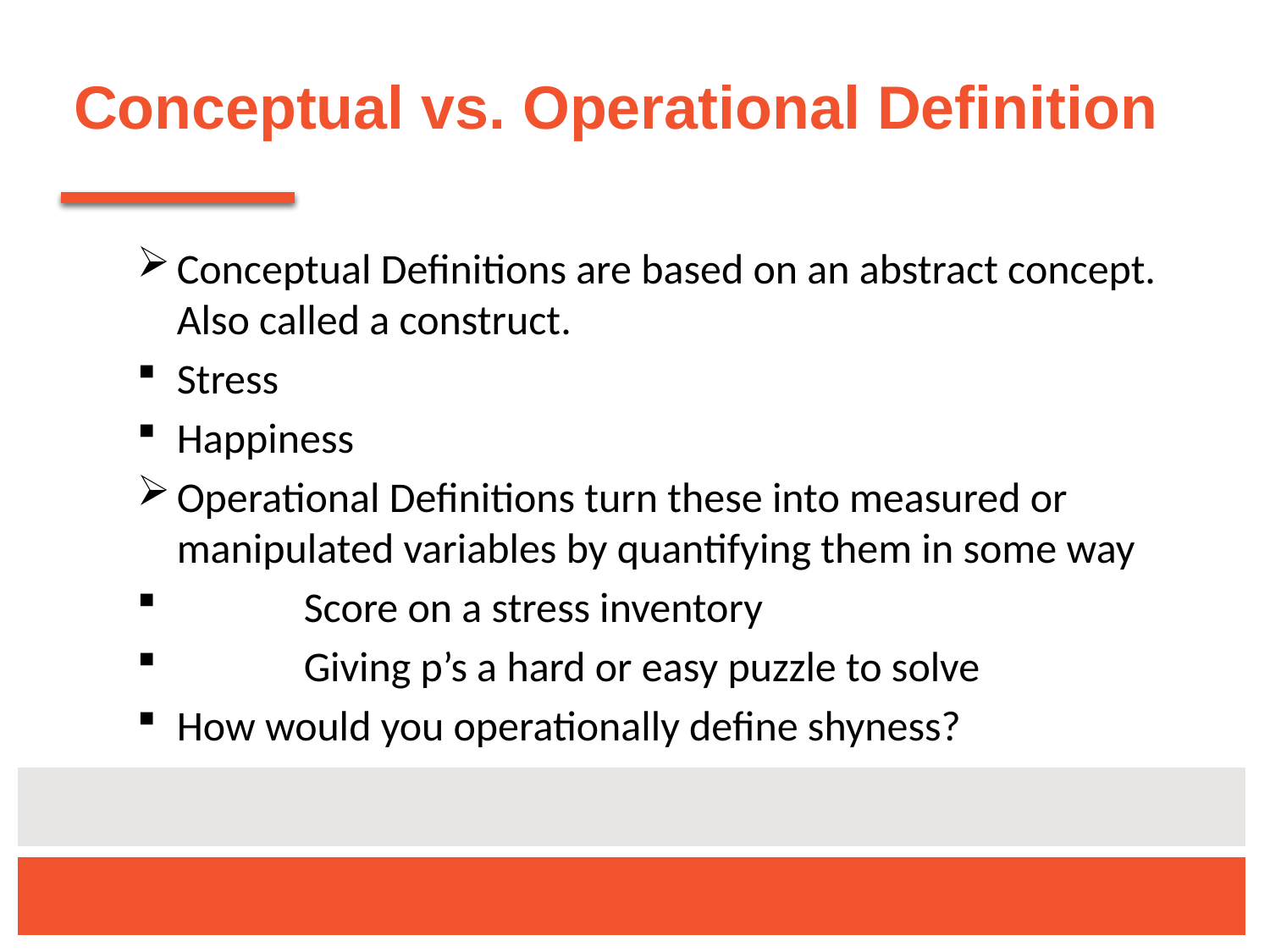

# Conceptual vs. Operational Definition
Conceptual Definitions are based on an abstract concept.  Also called a construct.
Stress
Happiness
Operational Definitions turn these into measured or manipulated variables by quantifying them in some way
	Score on a stress inventory
	Giving p’s a hard or easy puzzle to solve
How would you operationally define shyness?